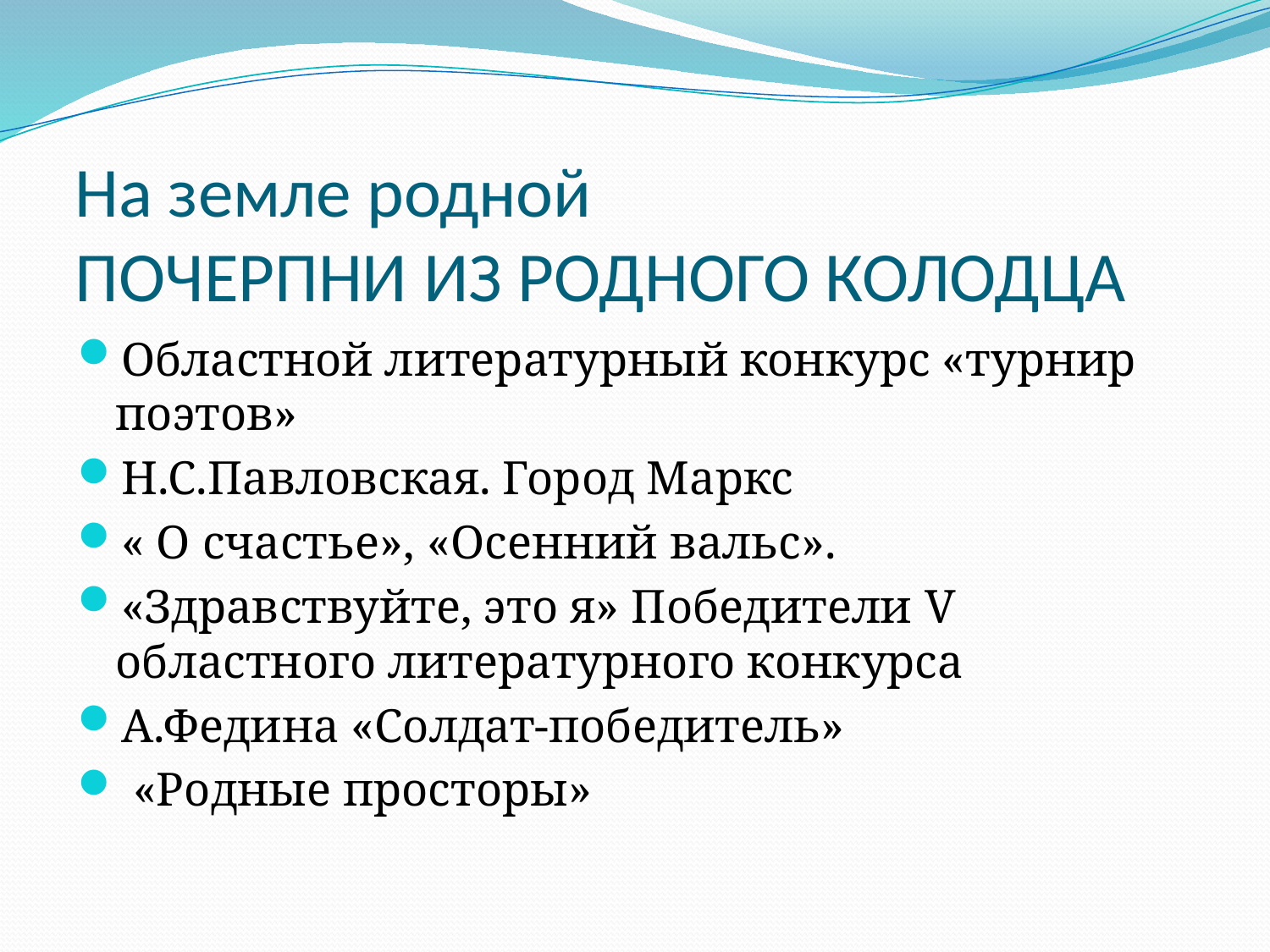

# На земле родной ПОЧЕРПНИ ИЗ РОДНОГО КОЛОДЦА
Областной литературный конкурс «турнир поэтов»
Н.С.Павловская. Город Маркс
« О счастье», «Осенний вальс».
«Здравствуйте, это я» Победители V областного литературного конкурса
А.Федина «Солдат-победитель»
 «Родные просторы»